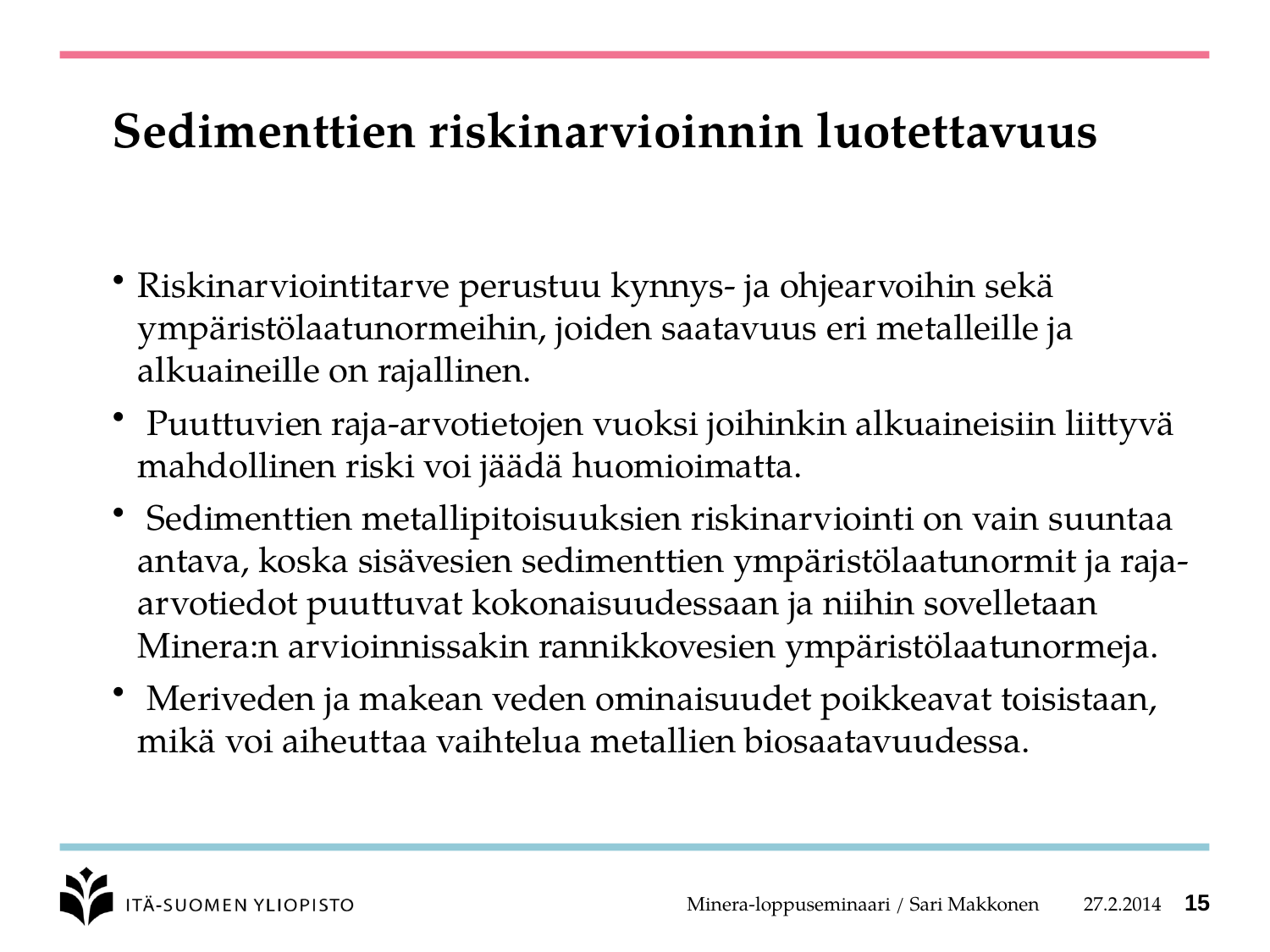

# Sedimenttien riskinarvioinnin luotettavuus
Riskinarviointitarve perustuu kynnys- ja ohjearvoihin sekä ympäristölaatunormeihin, joiden saatavuus eri metalleille ja alkuaineille on rajallinen.
 Puuttuvien raja-arvotietojen vuoksi joihinkin alkuaineisiin liittyvä mahdollinen riski voi jäädä huomioimatta.
 Sedimenttien metallipitoisuuksien riskinarviointi on vain suuntaa antava, koska sisävesien sedimenttien ympäristölaatunormit ja raja-arvotiedot puuttuvat kokonaisuudessaan ja niihin sovelletaan Minera:n arvioinnissakin rannikkovesien ympäristölaatunormeja.
 Meriveden ja makean veden ominaisuudet poikkeavat toisistaan, mikä voi aiheuttaa vaihtelua metallien biosaatavuudessa.

Minera-loppuseminaari / Sari Makkonen
27.2.2014
15